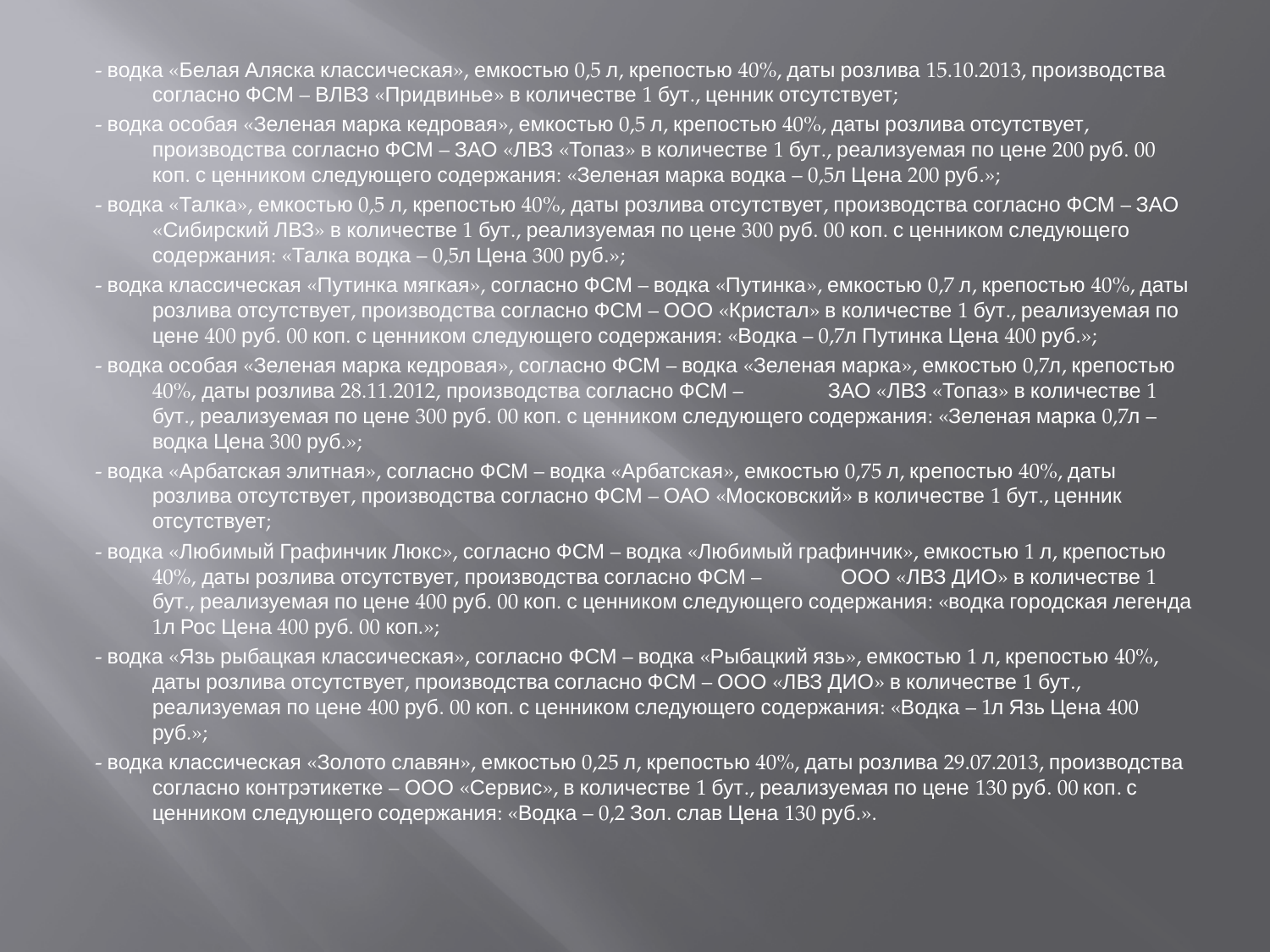

- водка «Белая Аляска классическая», емкостью 0,5 л, крепостью 40%, даты розлива 15.10.2013, производства согласно ФСМ – ВЛВЗ «Придвинье» в количестве 1 бут., ценник отсутствует;
- водка особая «Зеленая марка кедровая», емкостью 0,5 л, крепостью 40%, даты розлива отсутствует, производства согласно ФСМ – ЗАО «ЛВЗ «Топаз» в количестве 1 бут., реализуемая по цене 200 руб. 00 коп. с ценником следующего содержания: «Зеленая марка водка – 0,5л Цена 200 руб.»;
- водка «Талка», емкостью 0,5 л, крепостью 40%, даты розлива отсутствует, производства согласно ФСМ – ЗАО «Сибирский ЛВЗ» в количестве 1 бут., реализуемая по цене 300 руб. 00 коп. с ценником следующего содержания: «Талка водка – 0,5л Цена 300 руб.»;
- водка классическая «Путинка мягкая», согласно ФСМ – водка «Путинка», емкостью 0,7 л, крепостью 40%, даты розлива отсутствует, производства согласно ФСМ – ООО «Кристал» в количестве 1 бут., реализуемая по цене 400 руб. 00 коп. с ценником следующего содержания: «Водка – 0,7л Путинка Цена 400 руб.»;
- водка особая «Зеленая марка кедровая», согласно ФСМ – водка «Зеленая марка», емкостью 0,7л, крепостью 40%, даты розлива 28.11.2012, производства согласно ФСМ –                ЗАО «ЛВЗ «Топаз» в количестве 1 бут., реализуемая по цене 300 руб. 00 коп. с ценником следующего содержания: «Зеленая марка 0,7л – водка Цена 300 руб.»;
- водка «Арбатская элитная», согласно ФСМ – водка «Арбатская», емкостью 0,75 л, крепостью 40%, даты розлива отсутствует, производства согласно ФСМ – ОАО «Московский» в количестве 1 бут., ценник отсутствует;
- водка «Любимый Графинчик Люкс», согласно ФСМ – водка «Любимый графинчик», емкостью 1 л, крепостью 40%, даты розлива отсутствует, производства согласно ФСМ –               ООО «ЛВЗ ДИО» в количестве 1 бут., реализуемая по цене 400 руб. 00 коп. с ценником следующего содержания: «водка городская легенда 1л Рос Цена 400 руб. 00 коп.»;
- водка «Язь рыбацкая классическая», согласно ФСМ – водка «Рыбацкий язь», емкостью 1 л, крепостью 40%, даты розлива отсутствует, производства согласно ФСМ – ООО «ЛВЗ ДИО» в количестве 1 бут., реализуемая по цене 400 руб. 00 коп. с ценником следующего содержания: «Водка – 1л Язь Цена 400 руб.»;
- водка классическая «Золото славян», емкостью 0,25 л, крепостью 40%, даты розлива 29.07.2013, производства согласно контрэтикетке – ООО «Сервис», в количестве 1 бут., реализуемая по цене 130 руб. 00 коп. с ценником следующего содержания: «Водка – 0,2 Зол. слав Цена 130 руб.».